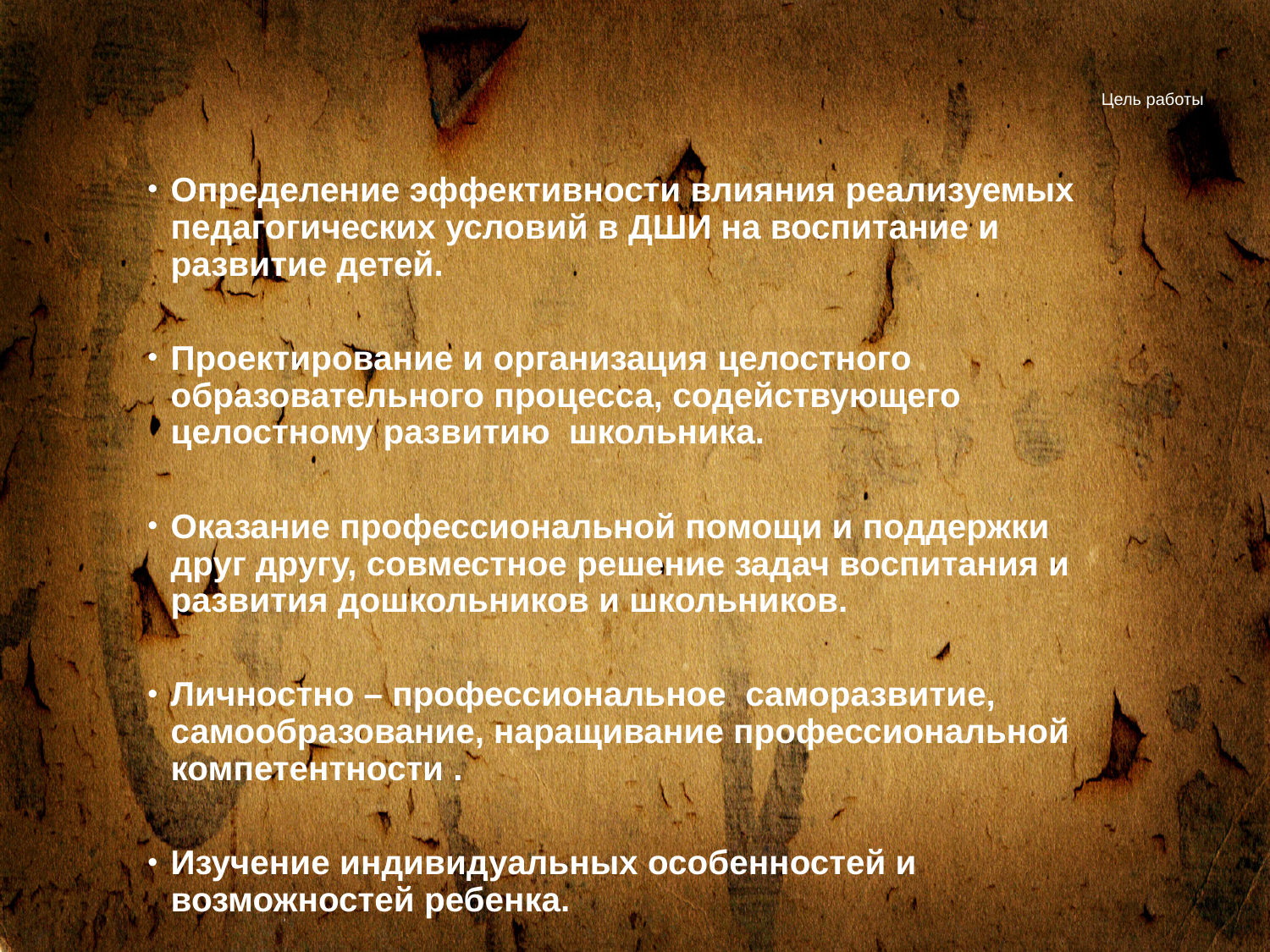

# Цель работы
Определение эффективности влияния реализуемых педагогических условий в ДШИ на воспитание и развитие детей.

Проектирование и организация целостного образовательного процесса, содействующего целостному развитию  школьника.

Оказание профессиональной помощи и поддержки друг другу, совместное решение задач воспитания и развития дошкольников и школьников.

Личностно – профессиональное  саморазвитие, самообразование, наращивание профессиональной компетентности .

Изучение индивидуальных особенностей и возможностей ребенка.